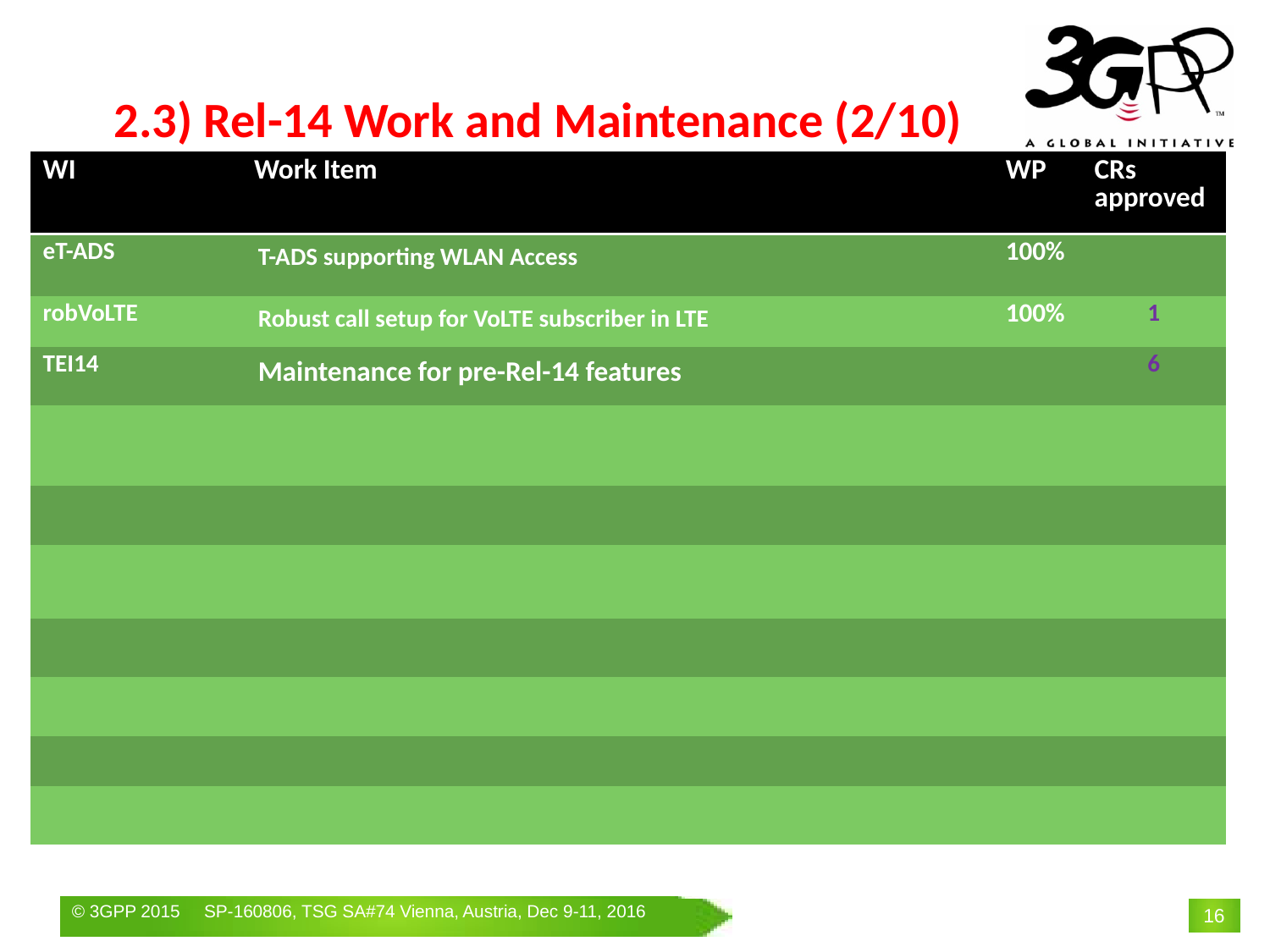

# 2.3) Rel-14 Work and Maintenance (2/10)
| WI | Work Item | WP | CRs approved |
| --- | --- | --- | --- |
| eT-ADS | T-ADS supporting WLAN Access | 100% |  |
| robVoLTE | Robust call setup for VoLTE subscriber in LTE | 100% | 1 |
| TEI14 | Maintenance for pre-Rel-14 features |  | 6 |
|  |  |  |  |
|  |  |  |  |
|  |  |  |  |
|  |  |  |  |
|  |  |  |  |
|  |  |  |  |
|  |  |  |  |